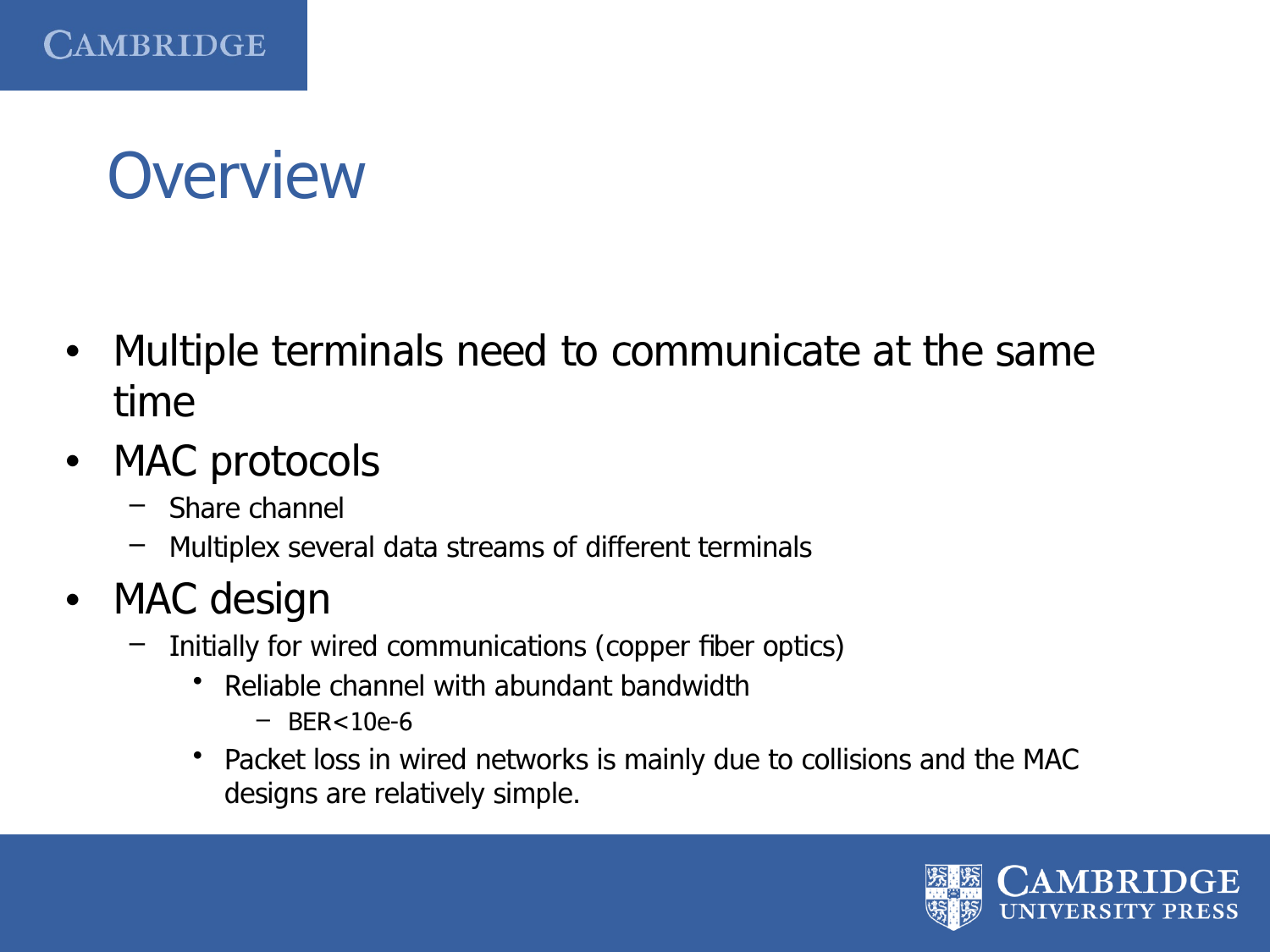

# Overview
Multiple terminals need to communicate at the same time
MAC protocols
Share channel
Multiplex several data streams of different terminals
MAC design
Initially for wired communications (copper fiber optics)
Reliable channel with abundant bandwidth
BER<10e-6
Packet loss in wired networks is mainly due to collisions and the MAC designs are relatively simple.